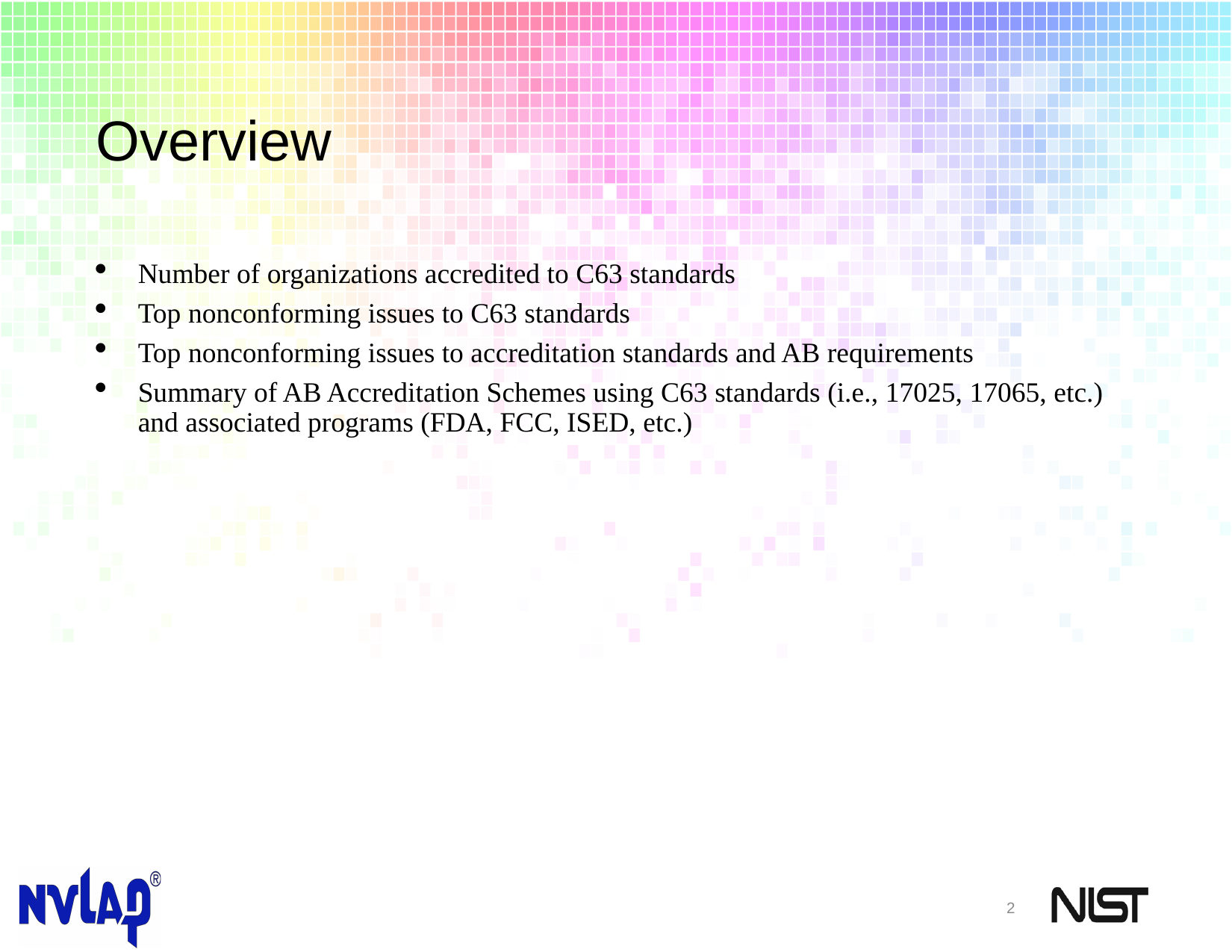

# Overview
Number of organizations accredited to C63 standards
Top nonconforming issues to C63 standards
Top nonconforming issues to accreditation standards and AB requirements
Summary of AB Accreditation Schemes using C63 standards (i.e., 17025, 17065, etc.) and associated programs (FDA, FCC, ISED, etc.)

2